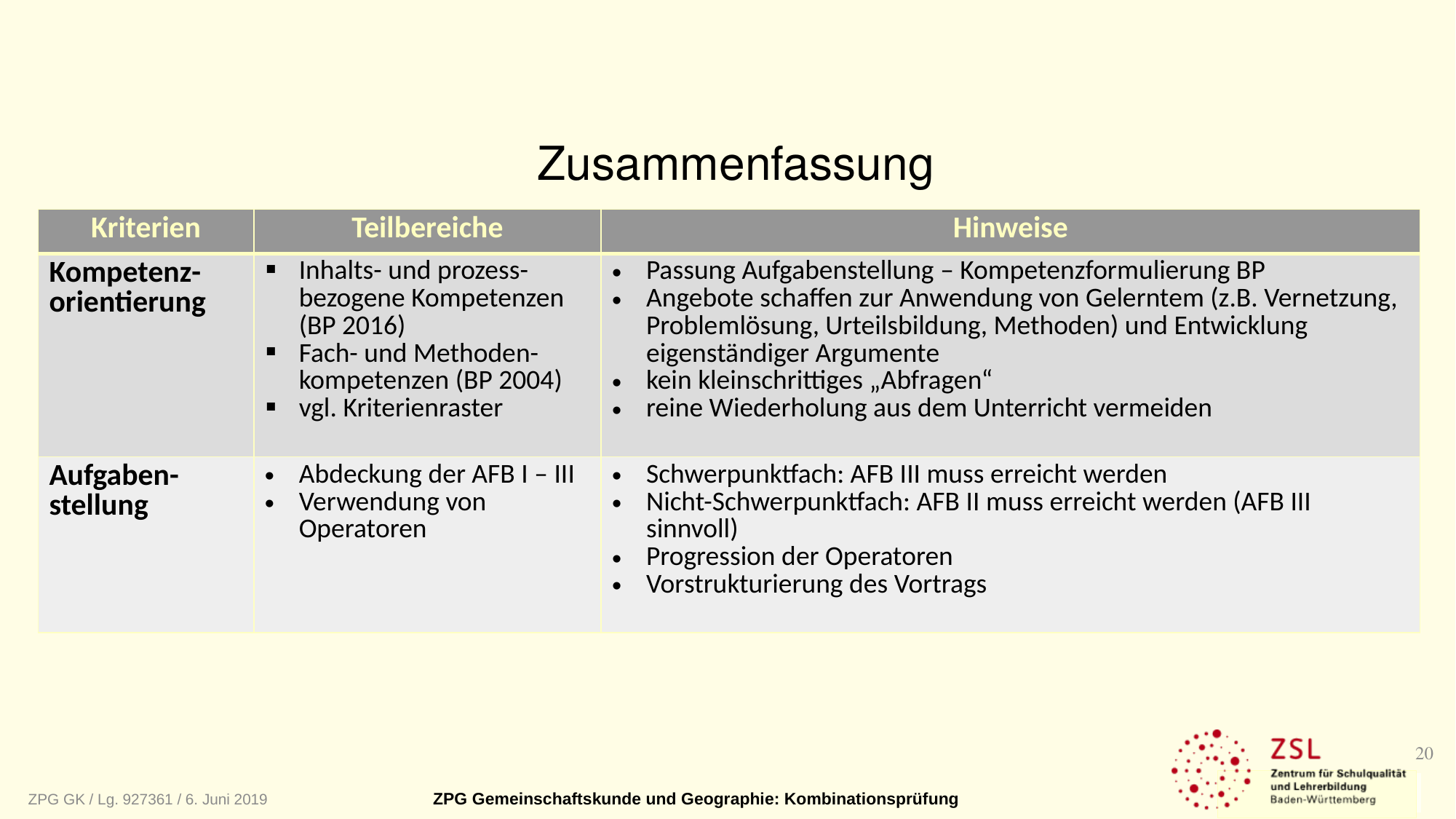

Zusammenfassung
| Kriterien | Teilbereiche | Hinweise |
| --- | --- | --- |
| Kompetenz-orientierung | Inhalts- und prozess-bezogene Kompetenzen (BP 2016) Fach- und Methoden-kompetenzen (BP 2004) vgl. Kriterienraster | Passung Aufgabenstellung – Kompetenzformulierung BP Angebote schaffen zur Anwendung von Gelerntem (z.B. Vernetzung, Problemlösung, Urteilsbildung, Methoden) und Entwicklung eigenständiger Argumente kein kleinschrittiges „Abfragen“ reine Wiederholung aus dem Unterricht vermeiden |
| Aufgaben-stellung | Abdeckung der AFB I – III Verwendung von Operatoren | Schwerpunktfach: AFB III muss erreicht werden Nicht-Schwerpunktfach: AFB II muss erreicht werden (AFB III sinnvoll) Progression der Operatoren Vorstrukturierung des Vortrags |
20
ZPG GK / Lg. 927361 / 6. Juni 2019